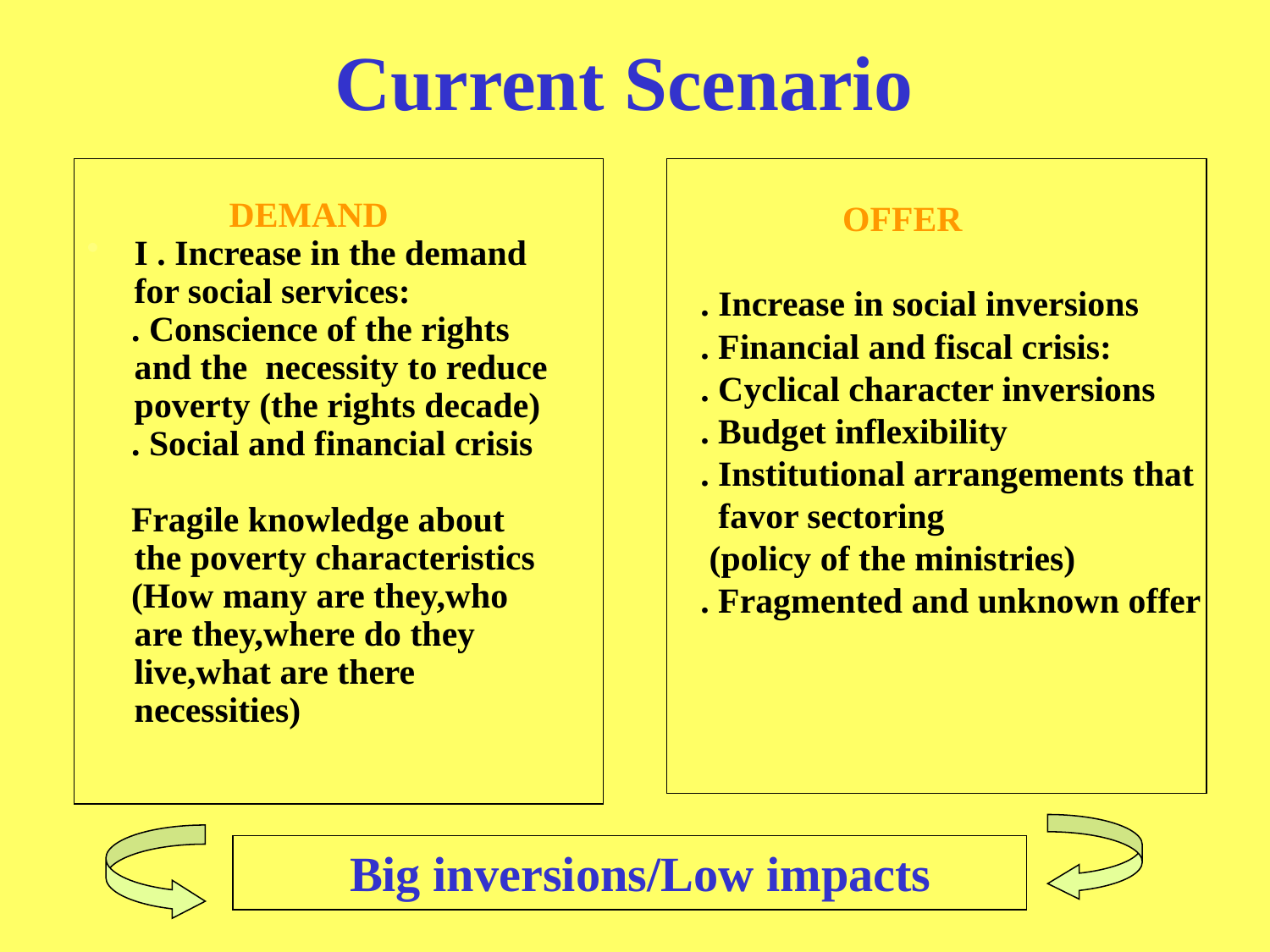

# Current Scenario

                DEMAND
I . Increase in the demand for social services:
     . Conscience of the rights and the  necessity to reduce poverty (the rights decade)
     . Social and financial crisis

     Fragile knowledge about the poverty characteristics
     (How many are they,who are they,where do they live,what are there necessities)
                OFFER

. Increase in social inversions
. Financial and fiscal crisis:
. Cyclical character inversions
. Budget inflexibility
. Institutional arrangements that
  favor sectoring
 (policy of the ministries)
. Fragmented and unknown offer

 Big inversions/Low impacts